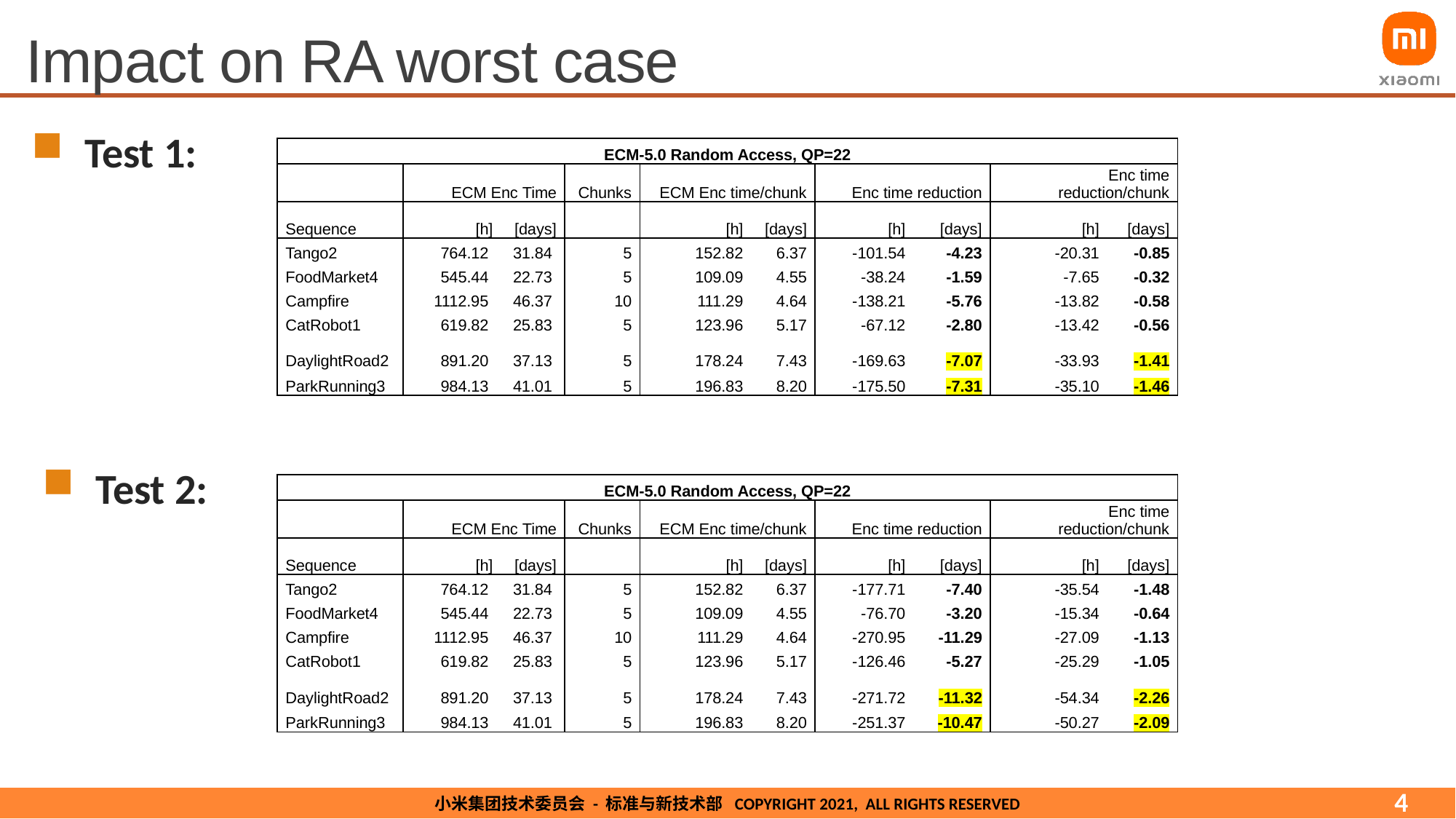

# Impact on RA worst case
Test 1:
| ECM-5.0 Random Access, QP=22 |  |  |  |  |  |  |  |  |  |
| --- | --- | --- | --- | --- | --- | --- | --- | --- | --- |
|  | ECM Enc Time |  | Chunks | ECM Enc time/chunk |  | Enc time reduction |  | Enc time reduction/chunk |  |
| Sequence | [h] | [days] |  | [h] | [days] | [h] | [days] | [h] | [days] |
| Tango2 | 764.12 | 31.84 | 5 | 152.82 | 6.37 | -101.54 | -4.23 | -20.31 | -0.85 |
| FoodMarket4 | 545.44 | 22.73 | 5 | 109.09 | 4.55 | -38.24 | -1.59 | -7.65 | -0.32 |
| Campfire | 1112.95 | 46.37 | 10 | 111.29 | 4.64 | -138.21 | -5.76 | -13.82 | -0.58 |
| CatRobot1 | 619.82 | 25.83 | 5 | 123.96 | 5.17 | -67.12 | -2.80 | -13.42 | -0.56 |
| DaylightRoad2 | 891.20 | 37.13 | 5 | 178.24 | 7.43 | -169.63 | -7.07 | -33.93 | -1.41 |
| ParkRunning3 | 984.13 | 41.01 | 5 | 196.83 | 8.20 | -175.50 | -7.31 | -35.10 | -1.46 |
Test 2:
| ECM-5.0 Random Access, QP=22 |  |  |  |  |  |  |  |  |  |
| --- | --- | --- | --- | --- | --- | --- | --- | --- | --- |
|  | ECM Enc Time |  | Chunks | ECM Enc time/chunk |  | Enc time reduction |  | Enc time reduction/chunk |  |
| Sequence | [h] | [days] |  | [h] | [days] | [h] | [days] | [h] | [days] |
| Tango2 | 764.12 | 31.84 | 5 | 152.82 | 6.37 | -177.71 | -7.40 | -35.54 | -1.48 |
| FoodMarket4 | 545.44 | 22.73 | 5 | 109.09 | 4.55 | -76.70 | -3.20 | -15.34 | -0.64 |
| Campfire | 1112.95 | 46.37 | 10 | 111.29 | 4.64 | -270.95 | -11.29 | -27.09 | -1.13 |
| CatRobot1 | 619.82 | 25.83 | 5 | 123.96 | 5.17 | -126.46 | -5.27 | -25.29 | -1.05 |
| DaylightRoad2 | 891.20 | 37.13 | 5 | 178.24 | 7.43 | -271.72 | -11.32 | -54.34 | -2.26 |
| ParkRunning3 | 984.13 | 41.01 | 5 | 196.83 | 8.20 | -251.37 | -10.47 | -50.27 | -2.09 |
4